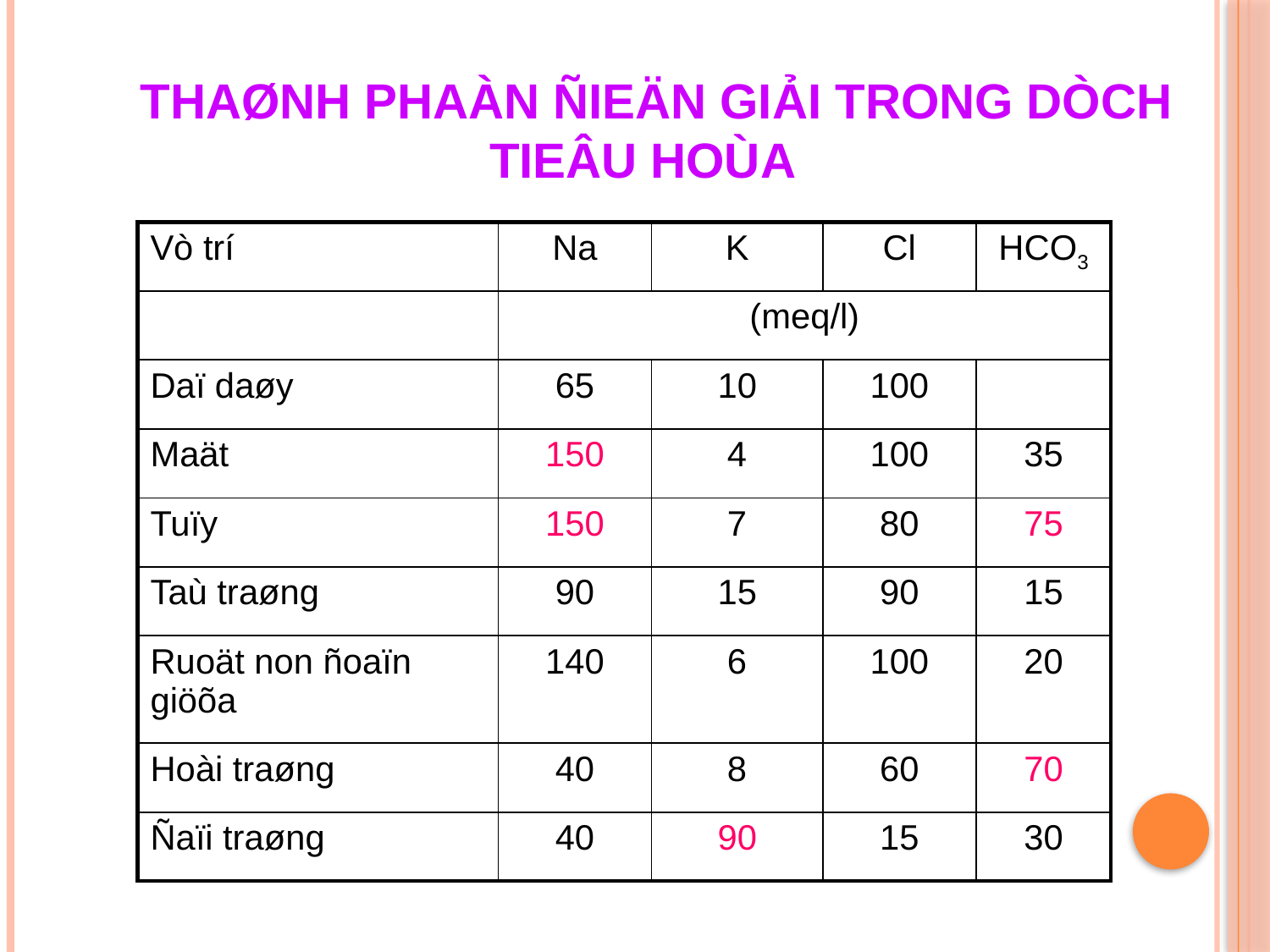

THAØNH PHAÀN ÑIEÄN GIẢI TRONG DÒCH TIEÂU HOÙA
| Vò trí | Na | K | Cl | HCO3 |
| --- | --- | --- | --- | --- |
|  | (meq/l) |  |  |  |
| Daï daøy | 65 | 10 | 100 |  |
| Maät | 150 | 4 | 100 | 35 |
| Tuïy | 150 | 7 | 80 | 75 |
| Taù traøng | 90 | 15 | 90 | 15 |
| Ruoät non ñoaïn giöõa | 140 | 6 | 100 | 20 |
| Hoài traøng | 40 | 8 | 60 | 70 |
| Ñaïi traøng | 40 | 90 | 15 | 30 |